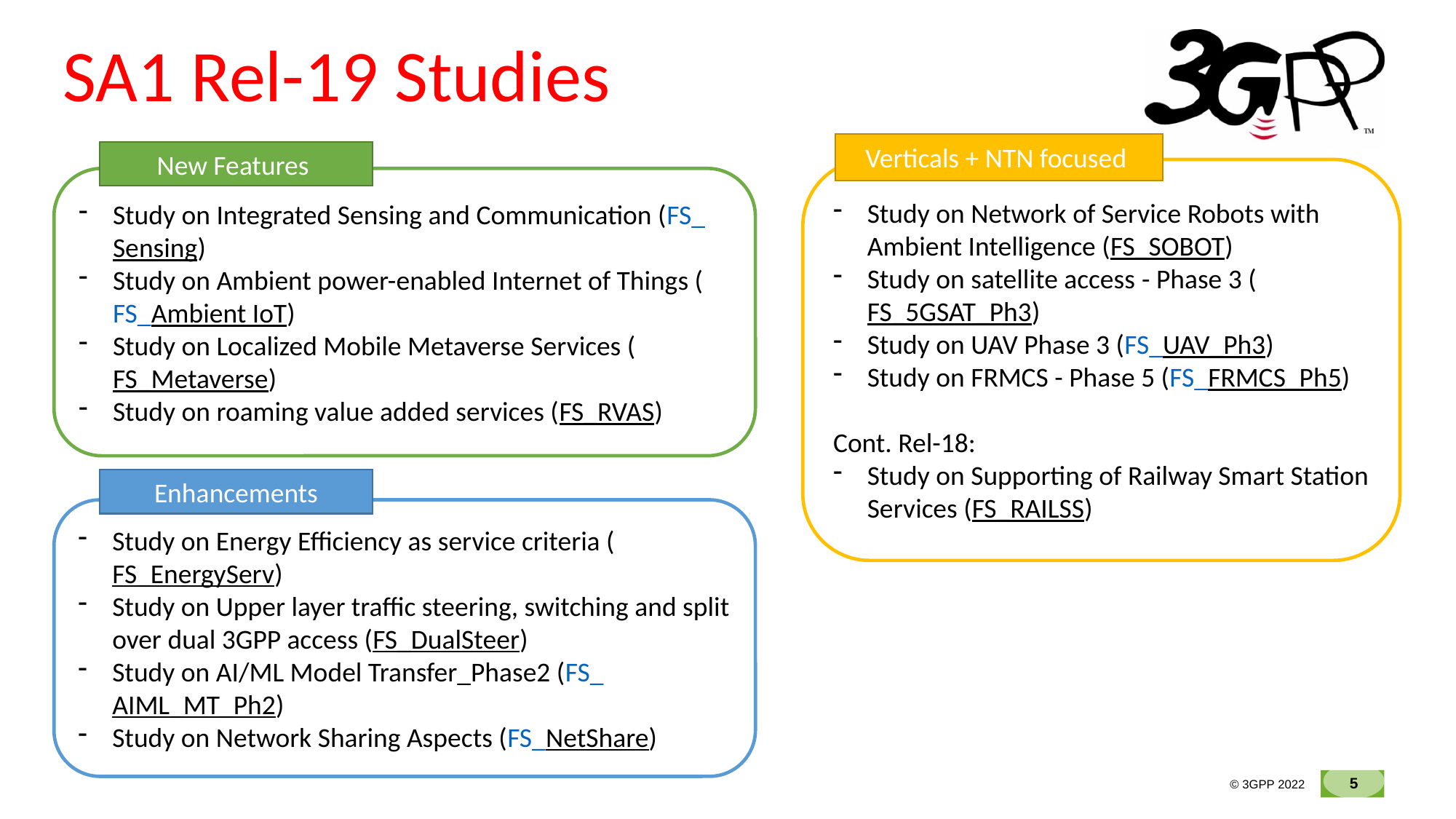

# SA1 Rel-19 Studies
Verticals + NTN focused
New Features

Study on Network of Service Robots with Ambient Intelligence (FS_SOBOT)
Study on satellite access - Phase 3 (FS_5GSAT_Ph3)
Study on UAV Phase 3 (FS_UAV_Ph3)
Study on FRMCS - Phase 5 (FS_FRMCS_Ph5)

Cont. Rel-18:
Study on Supporting of Railway Smart Station Services (FS_RAILSS)

Study on Integrated Sensing and Communication (FS_Sensing)
Study on Ambient power-enabled Internet of Things (FS_Ambient IoT)
Study on Localized Mobile Metaverse Services (FS_Metaverse)
Study on roaming value added services (FS_RVAS)

Enhancements

Study on Energy Efficiency as service criteria (FS_EnergyServ)
Study on Upper layer traffic steering, switching and split over dual 3GPP access (FS_DualSteer)
Study on AI/ML Model Transfer_Phase2 (FS_AIML_MT_Ph2)
Study on Network Sharing Aspects (FS_NetShare)